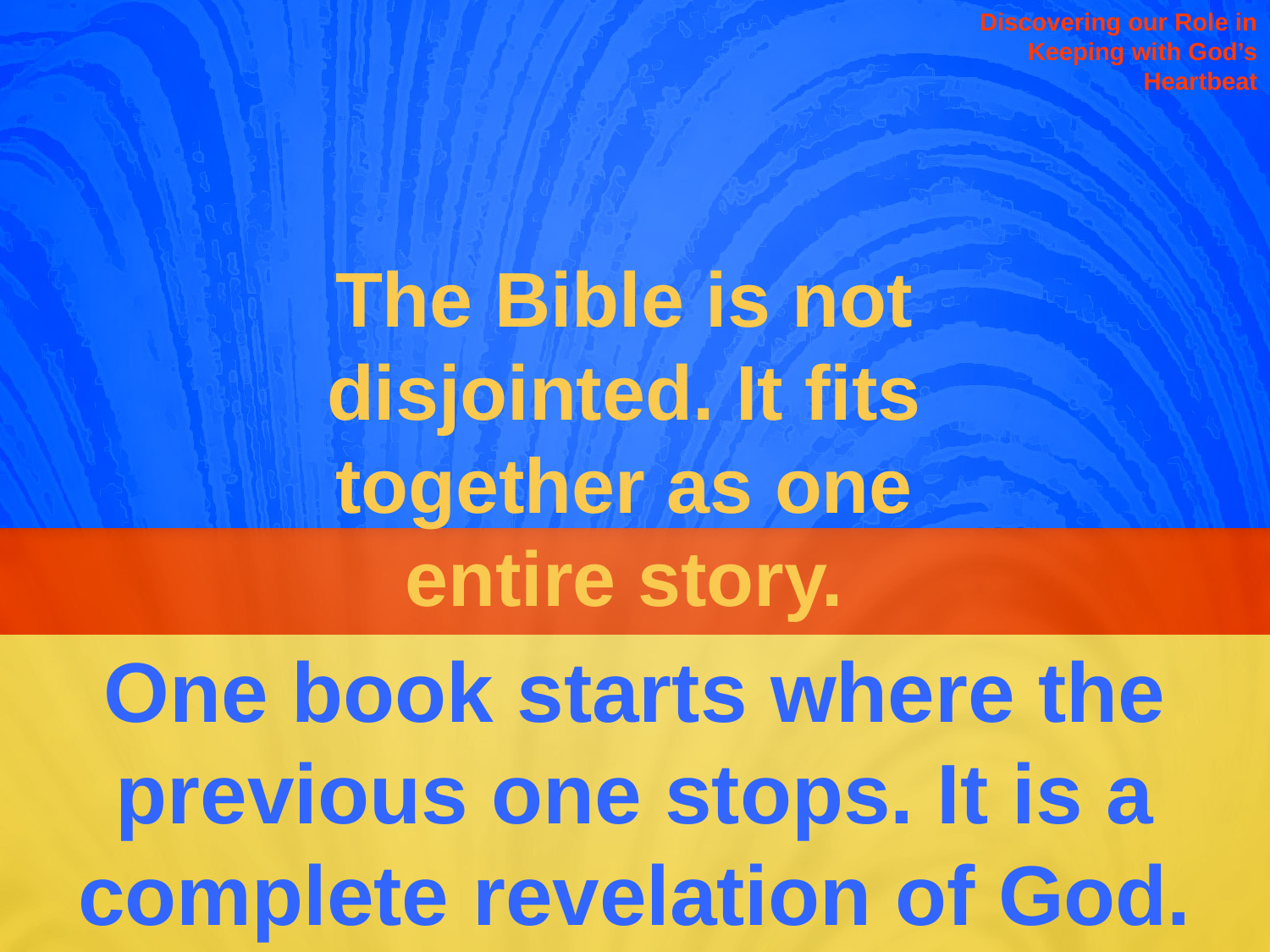

Discovering our Role in Keeping with God’s Heartbeat
The Bible is not disjointed. It fits together as one entire story.
One book starts where the previous one stops. It is a complete revelation of God.